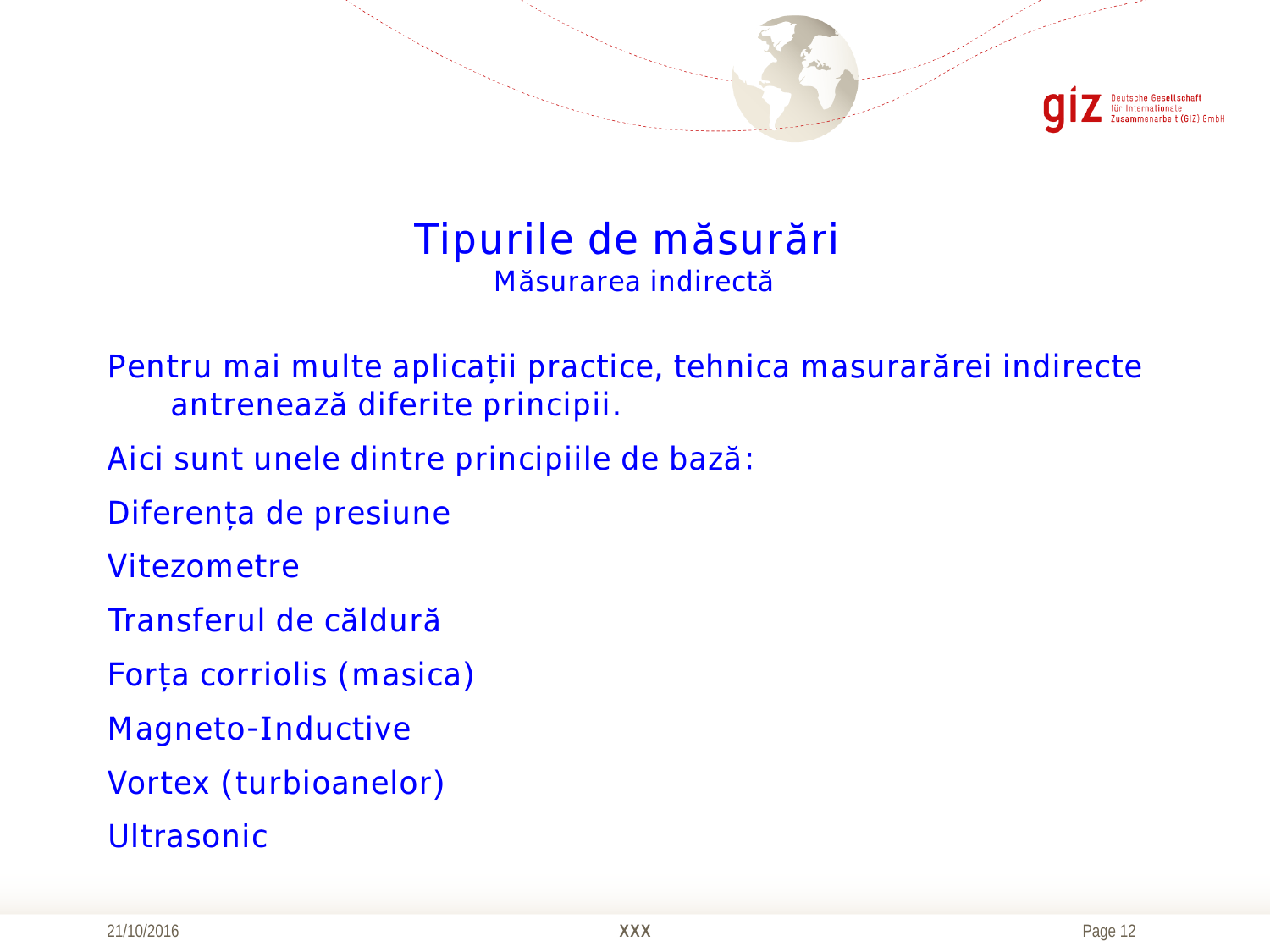

# Tipurile de măsurări Măsurarea indirectă
Pentru mai multe aplicații practice, tehnica masurarărei indirecte antrenează diferite principii.
Aici sunt unele dintre principiile de bază:
Diferența de presiune
Vitezometre
Transferul de căldură
Forța corriolis (masica)
Magneto-Inductive
Vortex (turbioanelor)
Ultrasonic

21/10/2016
XXX